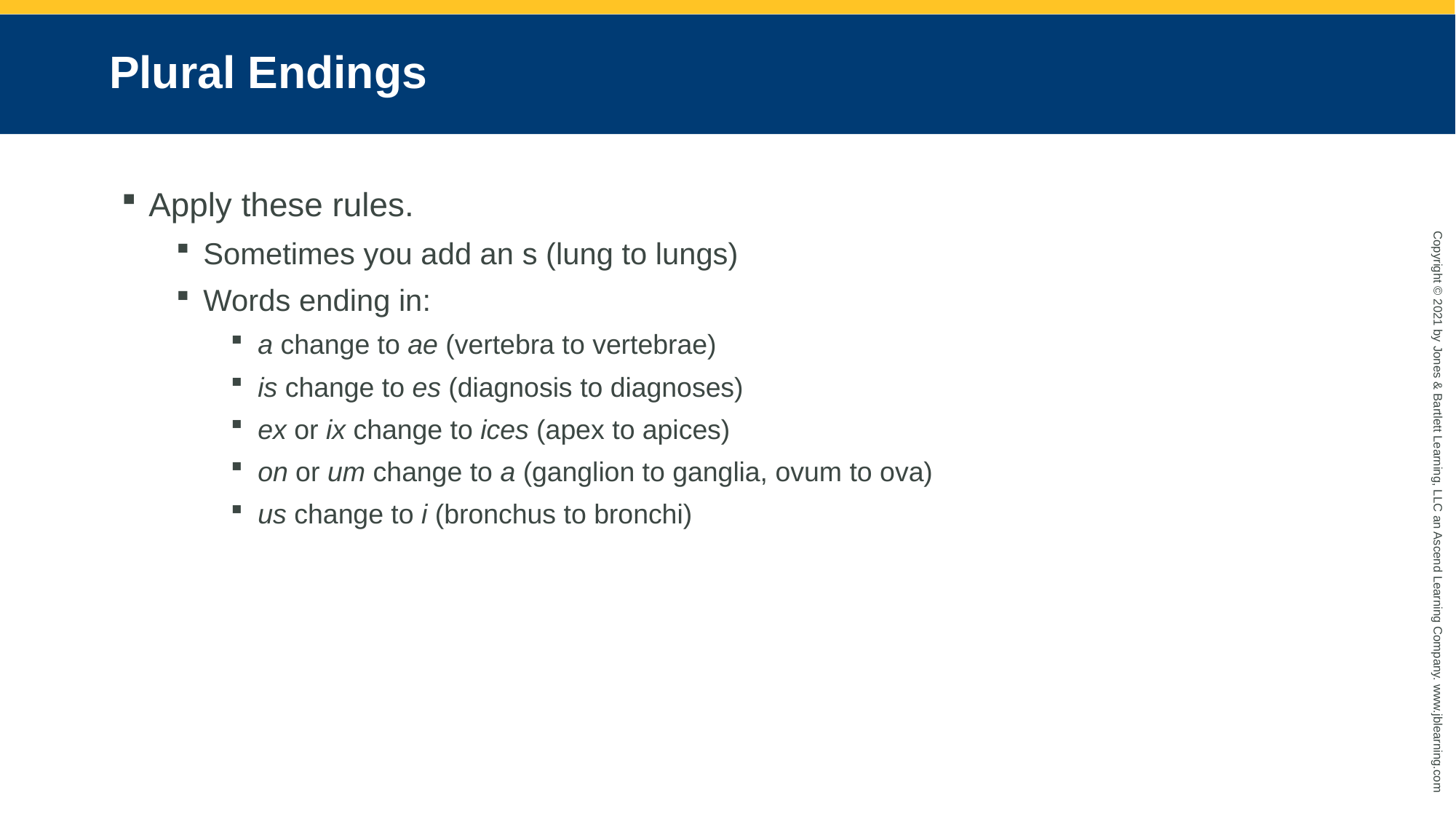

# Plural Endings
Apply these rules.
Sometimes you add an s (lung to lungs)
Words ending in:
a change to ae (vertebra to vertebrae)
is change to es (diagnosis to diagnoses)
ex or ix change to ices (apex to apices)
on or um change to a (ganglion to ganglia, ovum to ova)
us change to i (bronchus to bronchi)